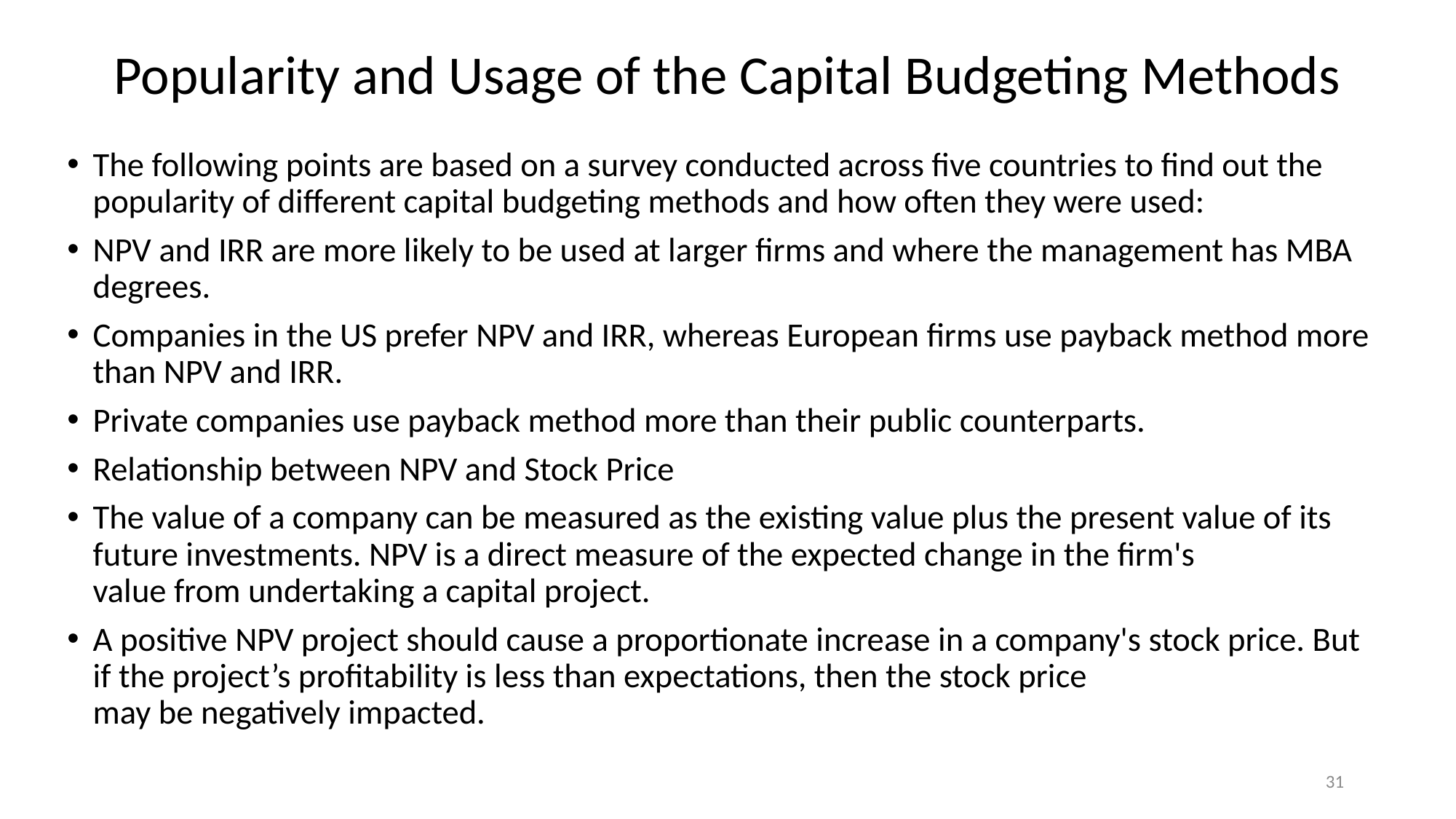

# Popularity and Usage of the Capital Budgeting Methods
The following points are based on a survey conducted across five countries to find out the popularity of different capital budgeting methods and how often they were used:
NPV and IRR are more likely to be used at larger firms and where the management has MBA degrees.
Companies in the US prefer NPV and IRR, whereas European firms use payback method more than NPV and IRR.
Private companies use payback method more than their public counterparts.
Relationship between NPV and Stock Price
The value of a company can be measured as the existing value plus the present value of its future investments. NPV is a direct measure of the expected change in the firm's
value from undertaking a capital project.
A positive NPV project should cause a proportionate increase in a company's stock price. But if the project’s profitability is less than expectations, then the stock price
may be negatively impacted.
31